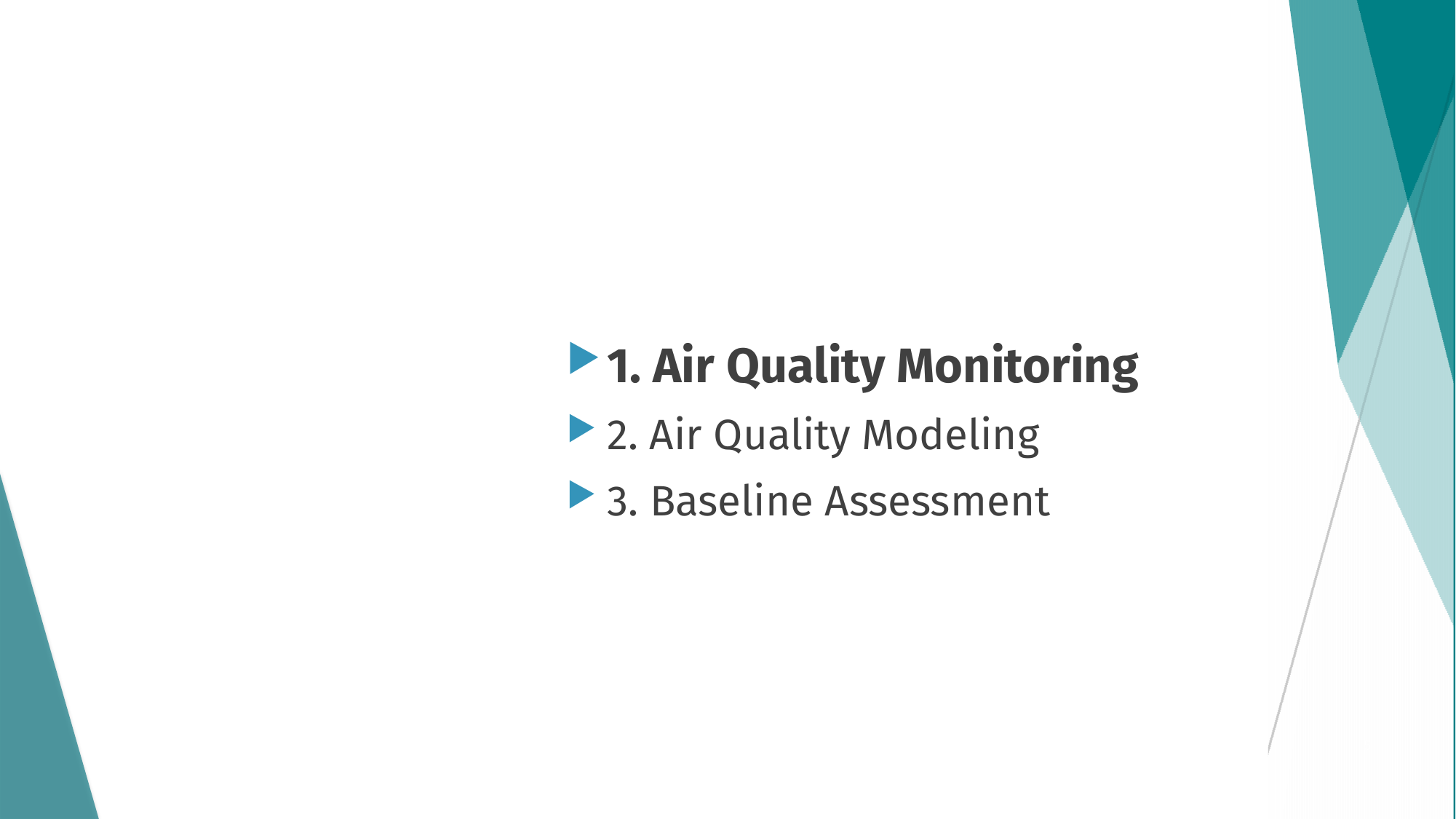

# Section 1: Air Quality Monitoring
1. Air Quality Monitoring
2. Air Quality Modeling
3. Baseline Assessment
5